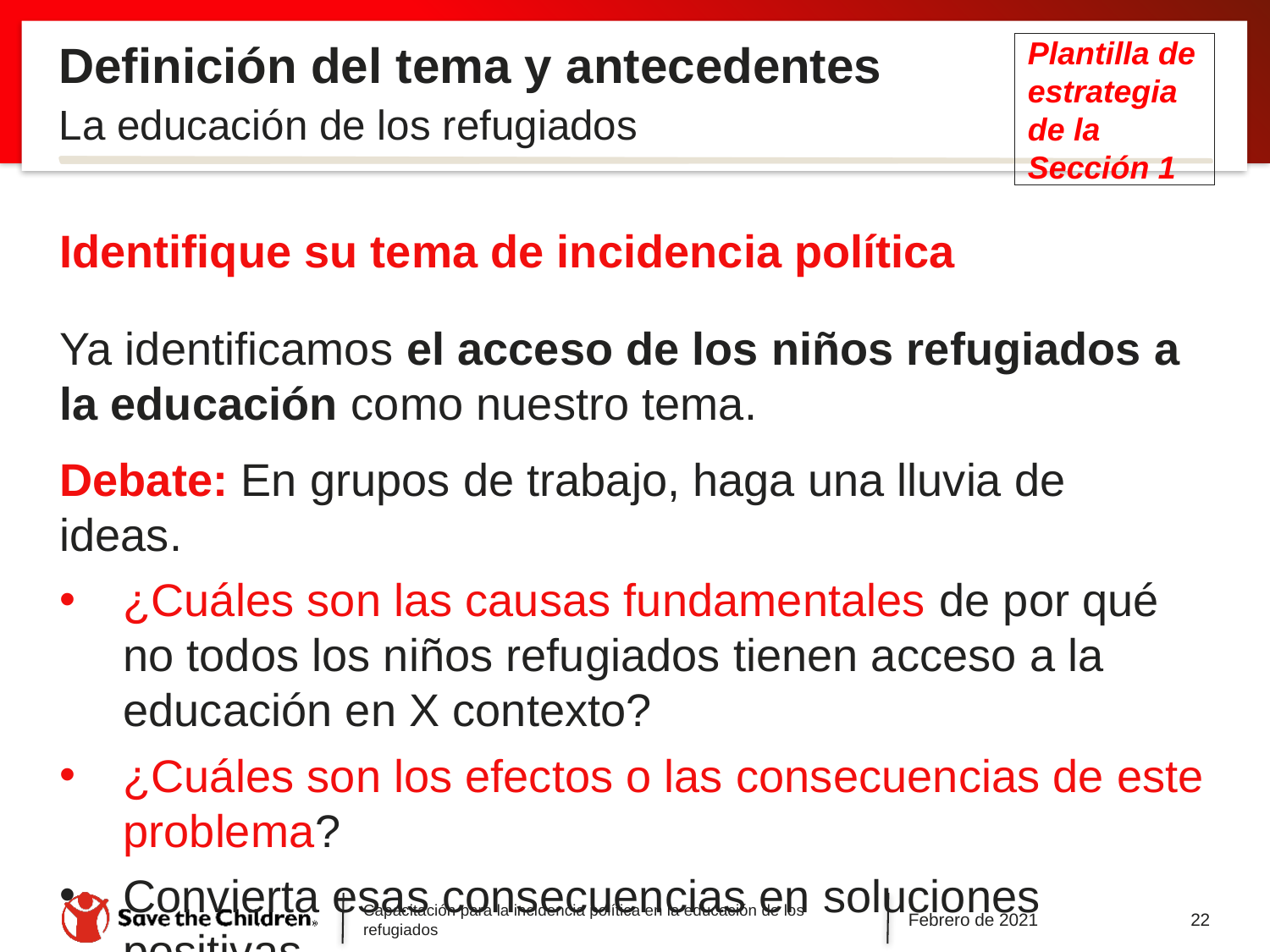

# Definición del tema y antecedentes
Plantilla de estrategia de la Sección 1
La educación de los refugiados
Identifique su tema de incidencia política
Ya identificamos el acceso de los niños refugiados a la educación como nuestro tema.
Debate: En grupos de trabajo, haga una lluvia de ideas.
¿Cuáles son las causas fundamentales de por qué no todos los niños refugiados tienen acceso a la educación en X contexto?
¿Cuáles son los efectos o las consecuencias de este problema?
Convierta esas consecuencias en soluciones positivas.
Capacitación para la incidencia política en la educación de los refugiados
Febrero de 2021
22